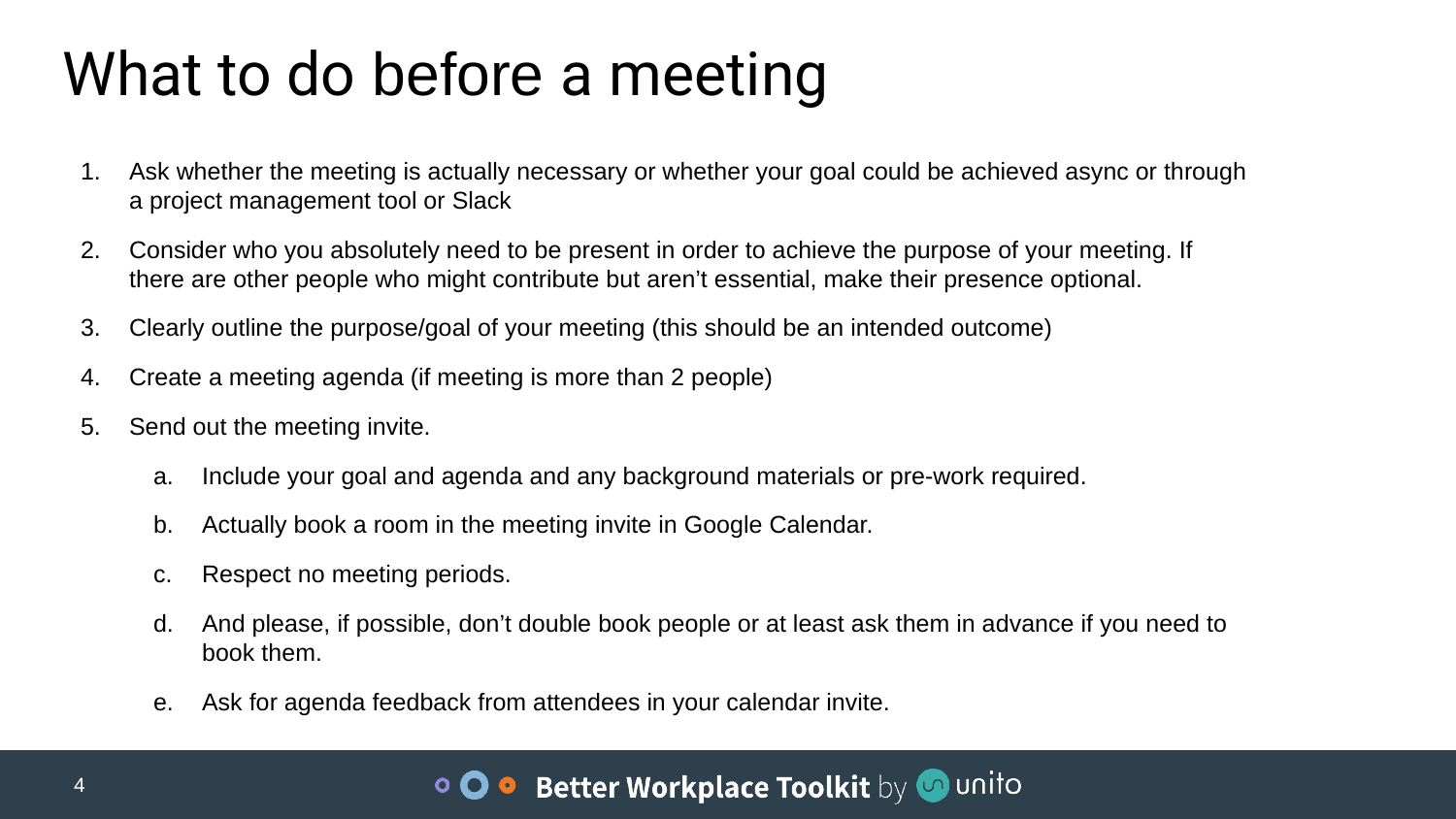

What to do before a meeting
Ask whether the meeting is actually necessary or whether your goal could be achieved async or through a project management tool or Slack
Consider who you absolutely need to be present in order to achieve the purpose of your meeting. If there are other people who might contribute but aren’t essential, make their presence optional.
Clearly outline the purpose/goal of your meeting (this should be an intended outcome)
Create a meeting agenda (if meeting is more than 2 people)
Send out the meeting invite.
Include your goal and agenda and any background materials or pre-work required.
Actually book a room in the meeting invite in Google Calendar.
Respect no meeting periods.
And please, if possible, don’t double book people or at least ask them in advance if you need to book them.
Ask for agenda feedback from attendees in your calendar invite.